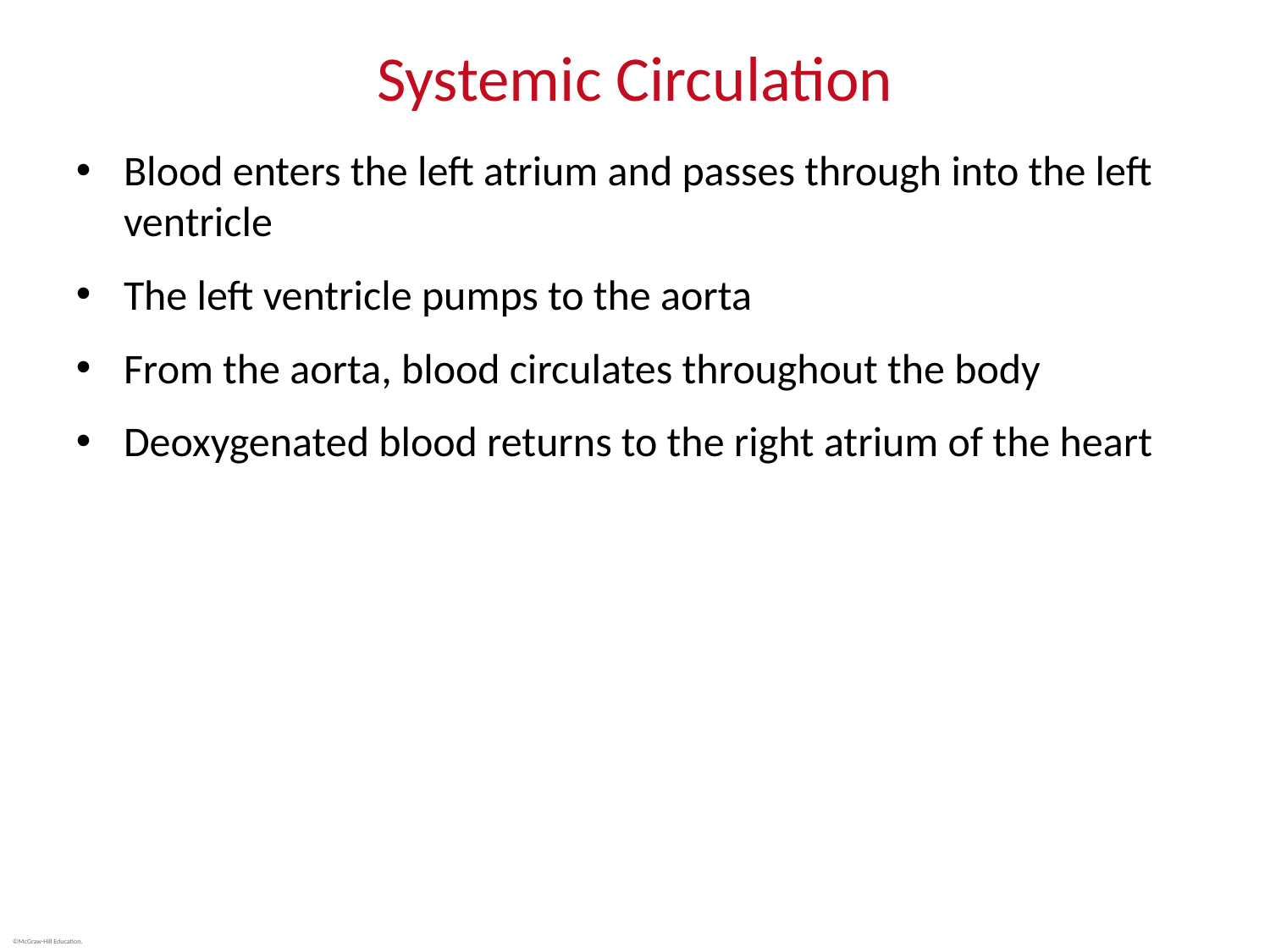

# Systemic Circulation
Blood enters the left atrium and passes through into the left ventricle
The left ventricle pumps to the aorta
From the aorta, blood circulates throughout the body
Deoxygenated blood returns to the right atrium of the heart